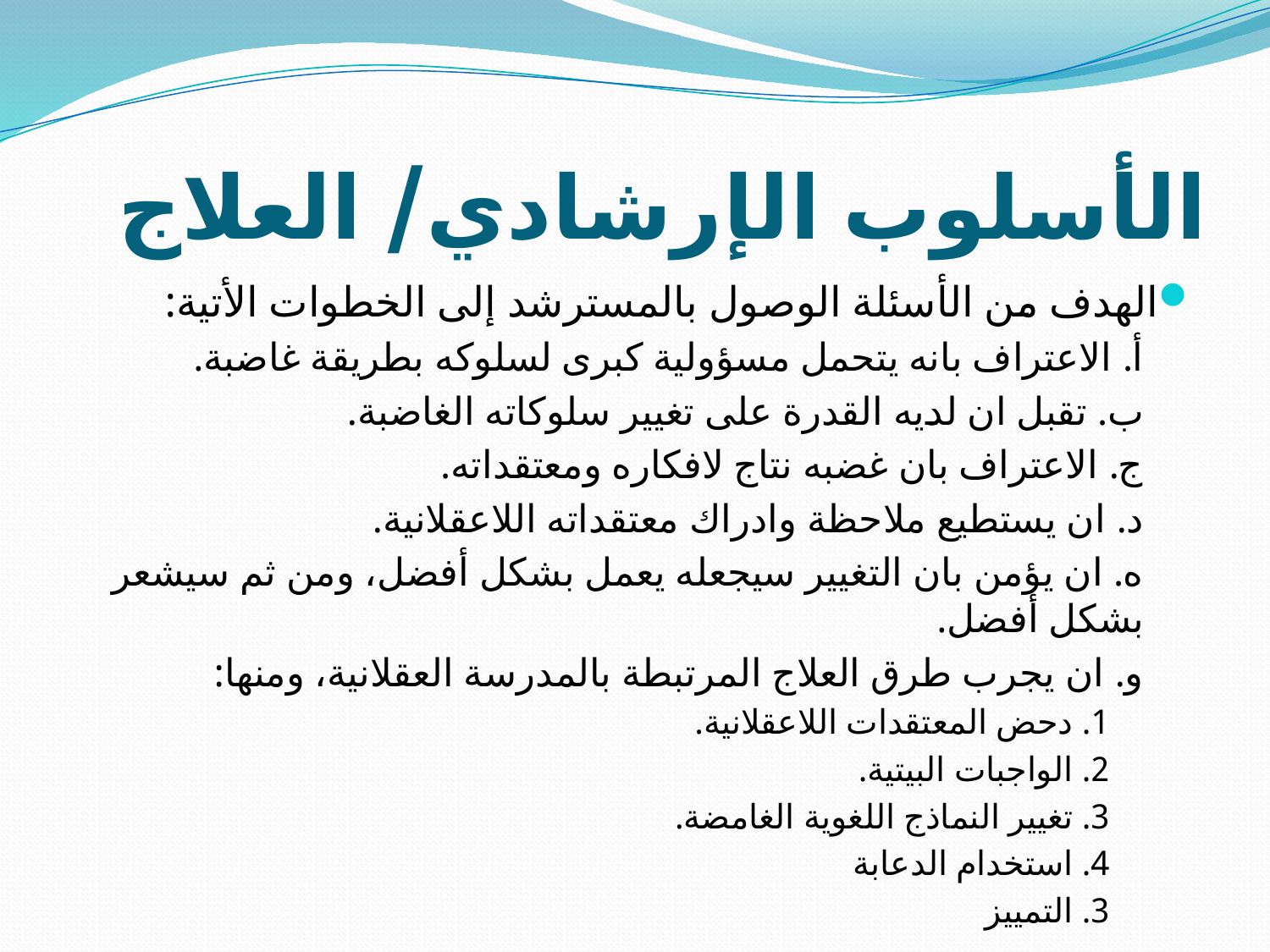

# الأسلوب الإرشادي/ العلاج
الهدف من الأسئلة الوصول بالمسترشد إلى الخطوات الأتية:
أ. الاعتراف بانه يتحمل مسؤولية كبرى لسلوكه بطريقة غاضبة.
ب. تقبل ان لديه القدرة على تغيير سلوكاته الغاضبة.
ج. الاعتراف بان غضبه نتاج لافكاره ومعتقداته.
د. ان يستطيع ملاحظة وادراك معتقداته اللاعقلانية.
ه. ان يؤمن بان التغيير سيجعله يعمل بشكل أفضل، ومن ثم سيشعر بشكل أفضل.
و. ان يجرب طرق العلاج المرتبطة بالمدرسة العقلانية، ومنها:
1. دحض المعتقدات اللاعقلانية.
2. الواجبات البيتية.
3. تغيير النماذج اللغوية الغامضة.
4. استخدام الدعابة
3. التمييز